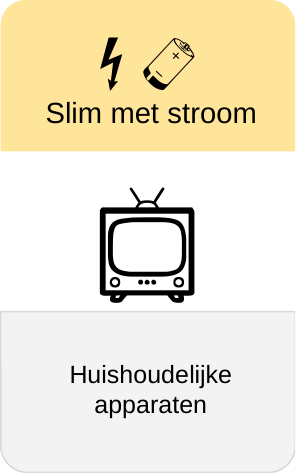

⚡ 🔋
Slim met stroom
📺

Huishoudelijke apparaten